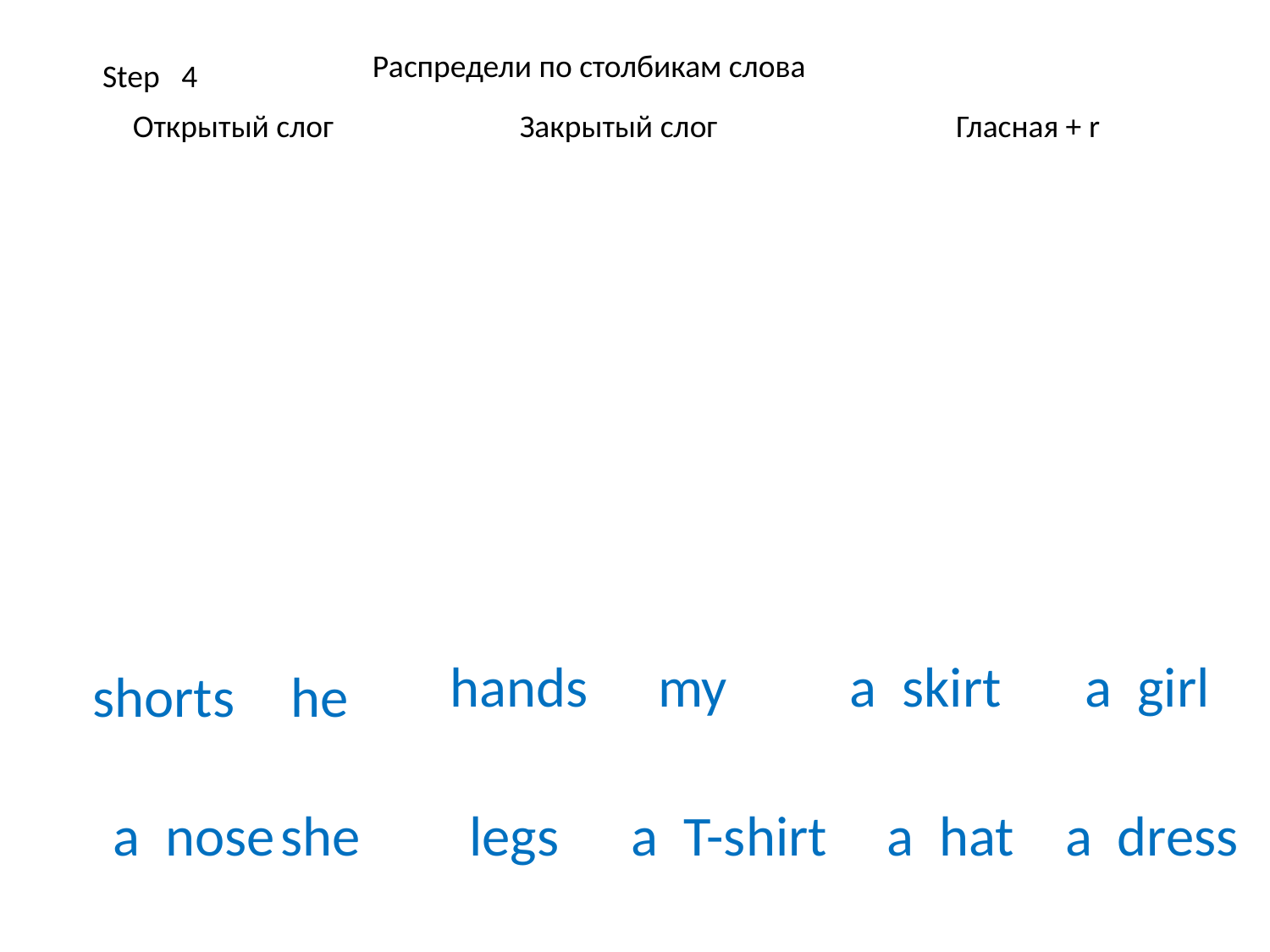

Распредели по столбикам слова
Step   4
Открытый слог
Закрытый слог
Гласная + r
hands
my
 a  skirt
a  girl
shorts
he
a  nose
she
legs
a  T-shirt
a  hat
a  dress